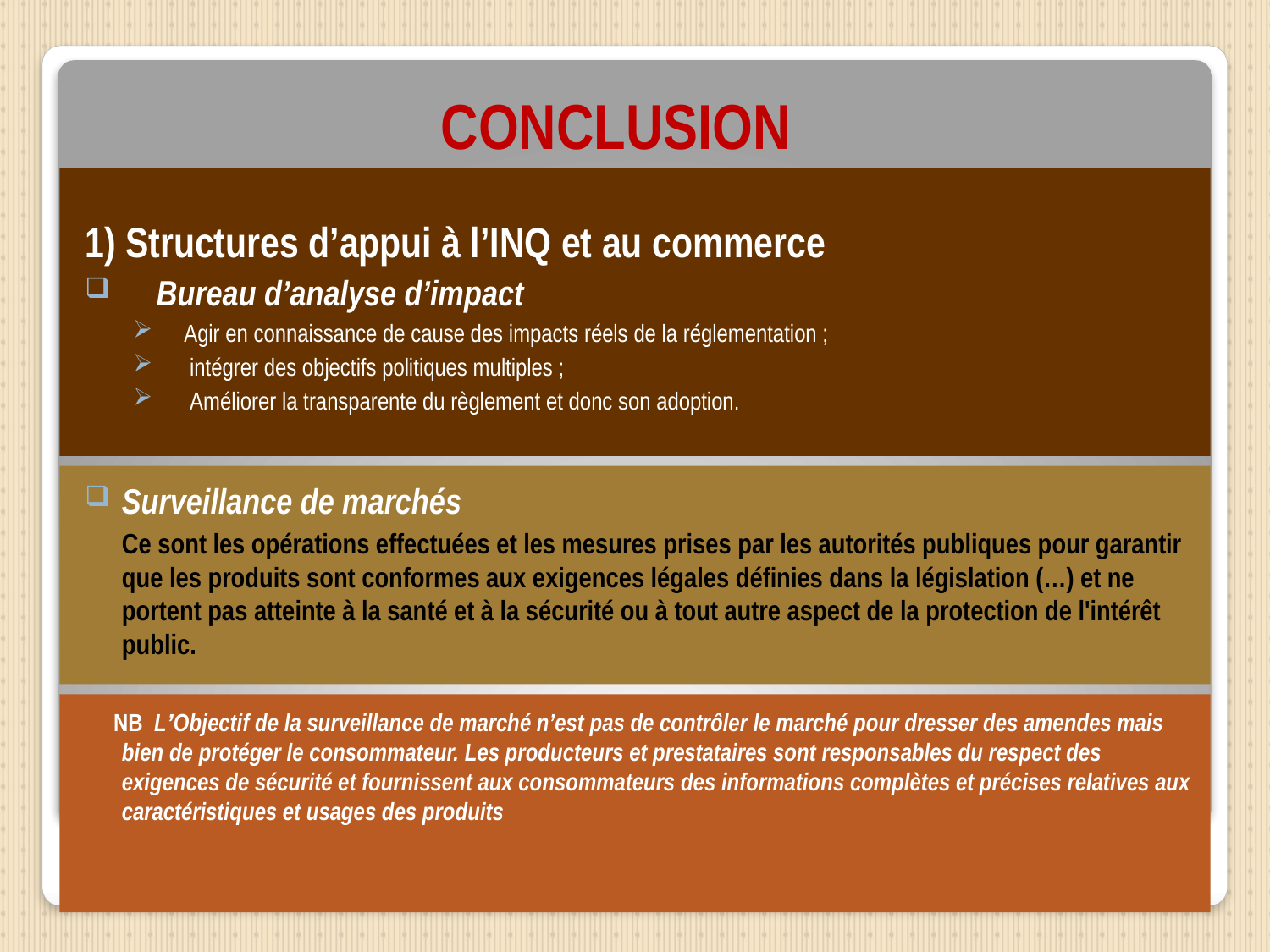

CONCLUSION

1) Structures d’appui à l’INQ et au commerce
Bureau d’analyse d’impact
    Agir en connaissance de cause des impacts réels de la réglementation ;
     intégrer des objectifs politiques multiples ;
     Améliorer la transparente du règlement et donc son adoption.

Surveillance de marchés
 	Ce sont les opérations effectuées et les mesures prises par les autorités publiques pour garantir que les produits sont conformes aux exigences légales définies dans la législation (…) et ne portent pas atteinte à la santé et à la sécurité ou à tout autre aspect de la protection de l'intérêt public.

     NB  LʼObjectif de la surveillance de marché n’est pas de contrôler le marché pour dresser des amendes mais bien de protéger le consommateur. Les producteurs et prestataires sont responsables du respect des exigences de sécurité et fournissent aux consommateurs des informations complètes et précises relatives aux caractéristiques et usages des produits
Yaoundé, le 10 octobre 2012